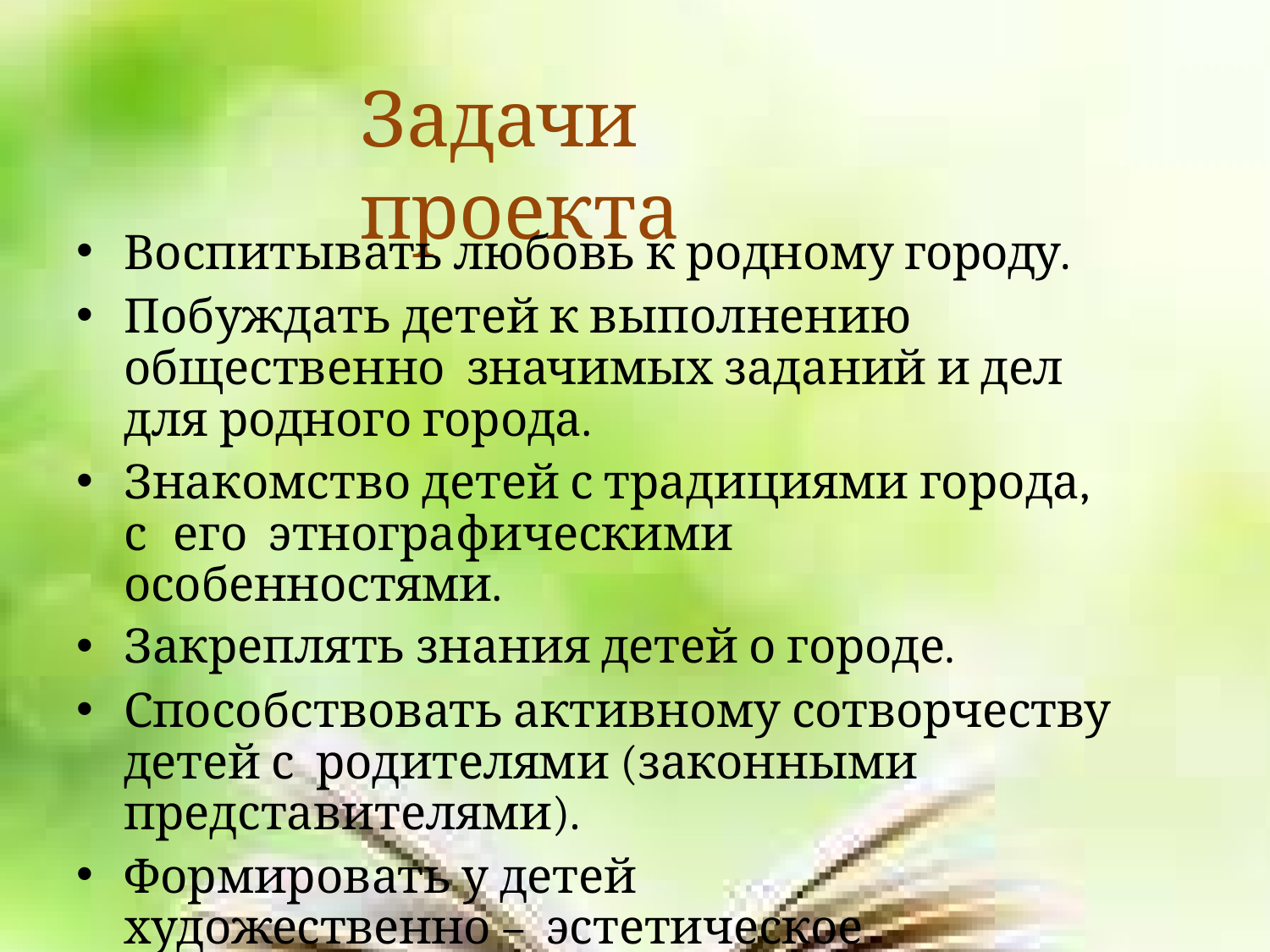

# Задачи проекта
Воспитывать любовь к родному городу.
Побуждать детей к выполнению общественно  значимых заданий и дел для родного города.
Знакомство детей с традициями города, с	его  этнографическими особенностями.
Закреплять знания детей о городе.
Способствовать активному сотворчеству детей с  родителями (законными представителями).
Формировать у детей художественно –  эстетическое восприятие.